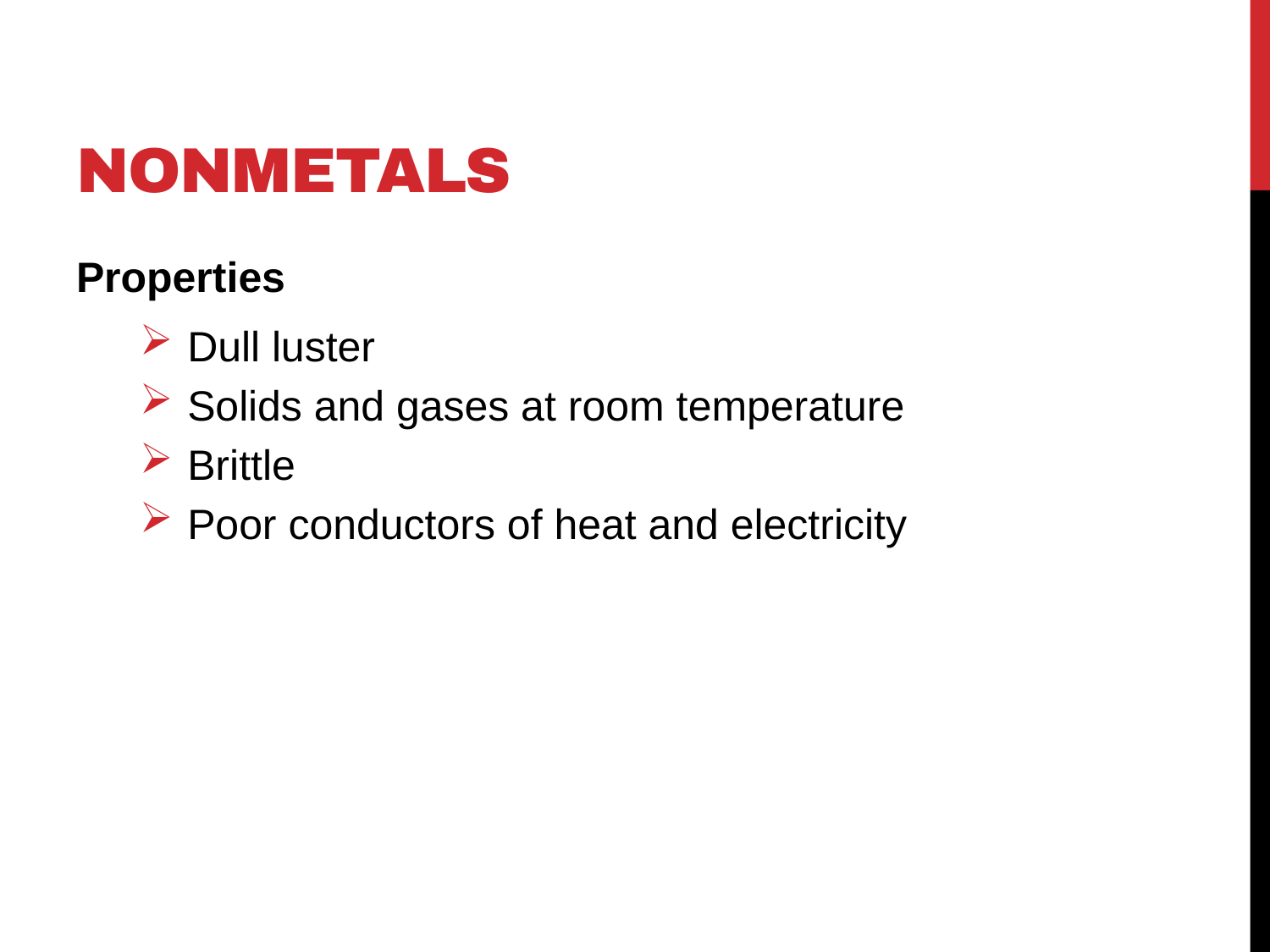

# nonmetals
Properties
Dull luster
Solids and gases at room temperature
Brittle
Poor conductors of heat and electricity